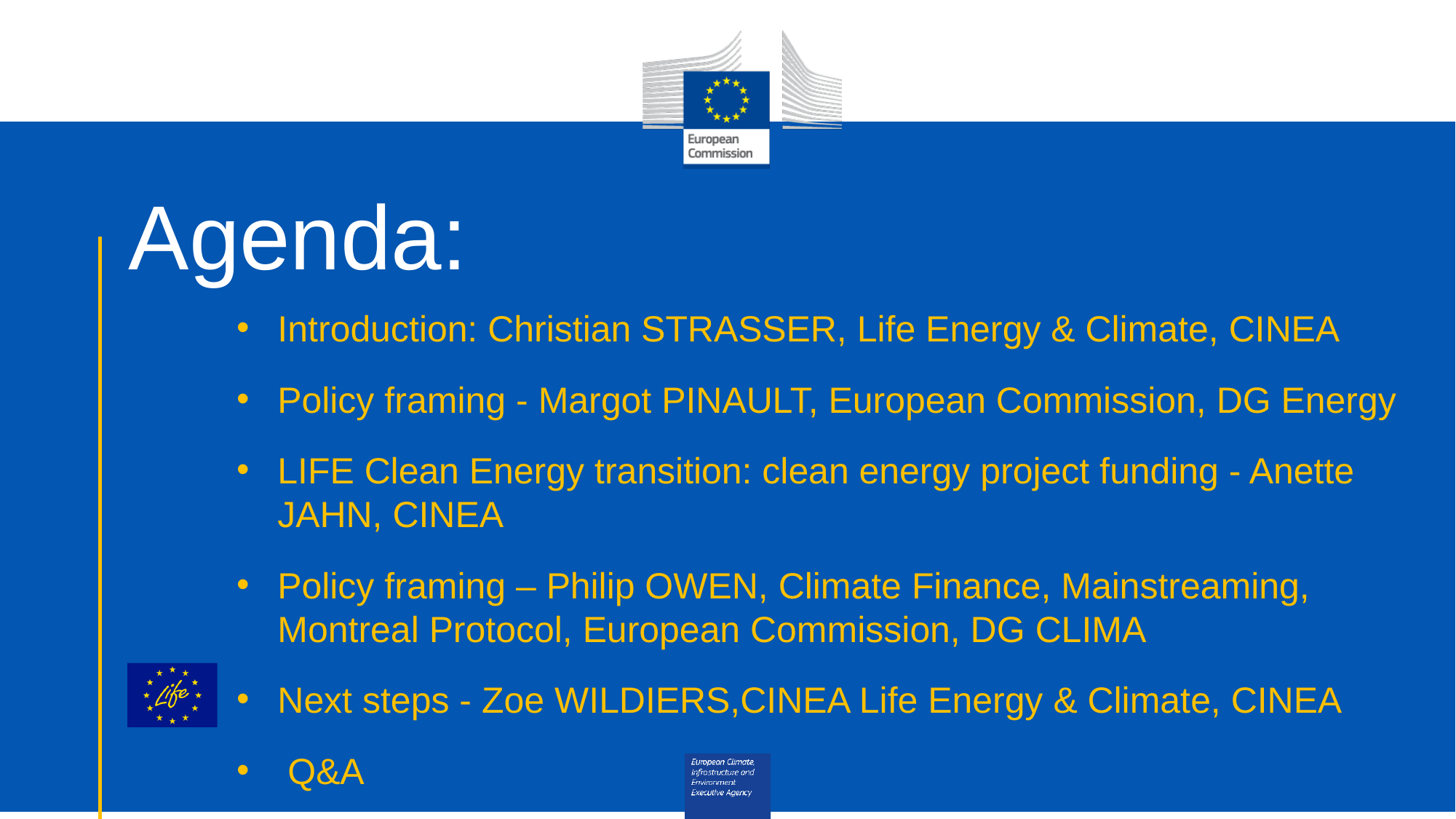

# Agenda:
Introduction: Christian STRASSER, Life Energy & Climate, CINEA
Policy framing - Margot PINAULT, European Commission, DG Energy
LIFE Clean Energy transition: clean energy project funding - Anette JAHN, CINEA
Policy framing – Philip OWEN, Climate Finance, Mainstreaming, Montreal Protocol, European Commission, DG CLIMA
Next steps - Zoe WILDIERS,CINEA Life Energy & Climate, CINEA
 Q&A